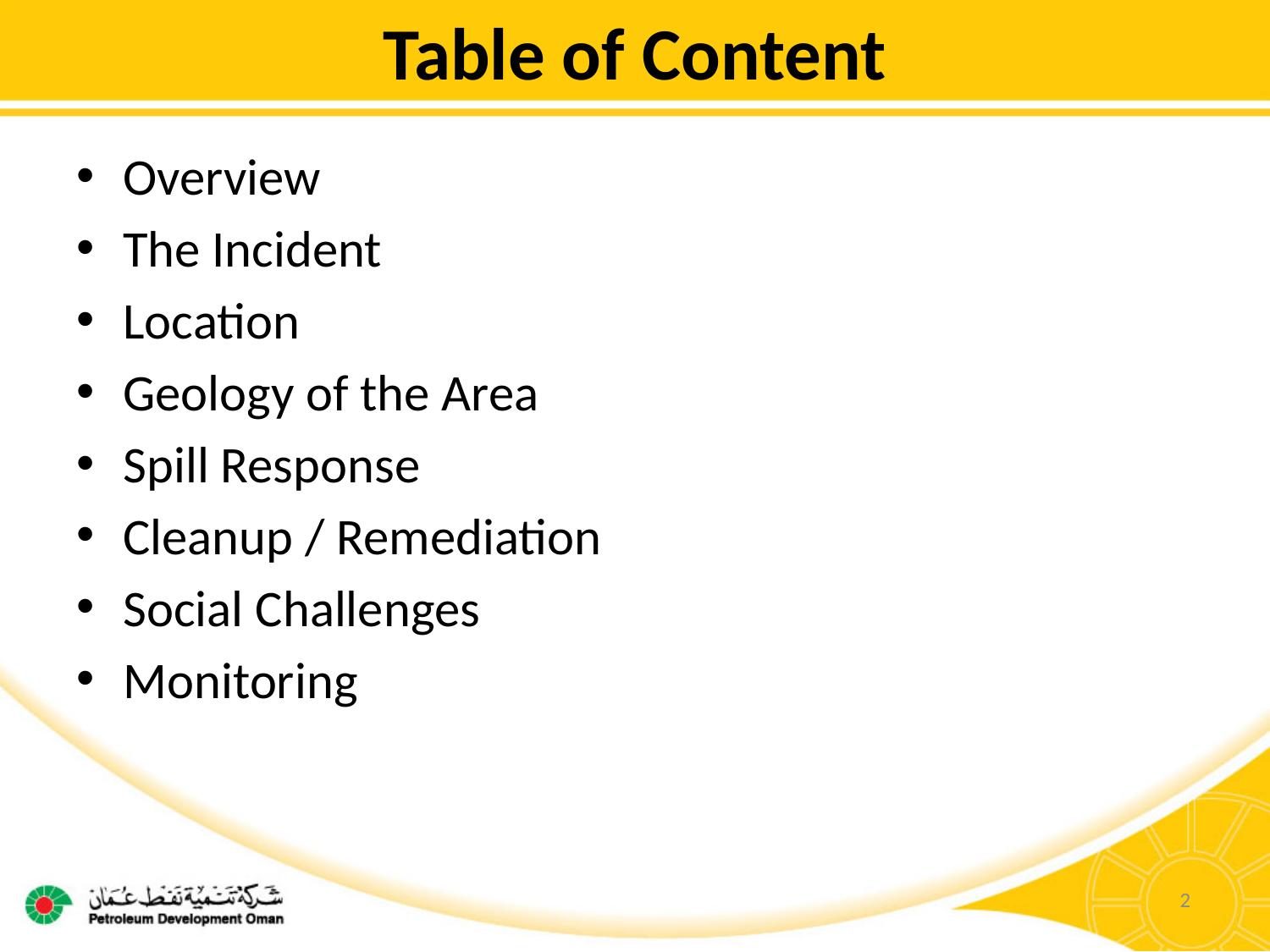

# Table of Content
Overview
The Incident
Location
Geology of the Area
Spill Response
Cleanup / Remediation
Social Challenges
Monitoring